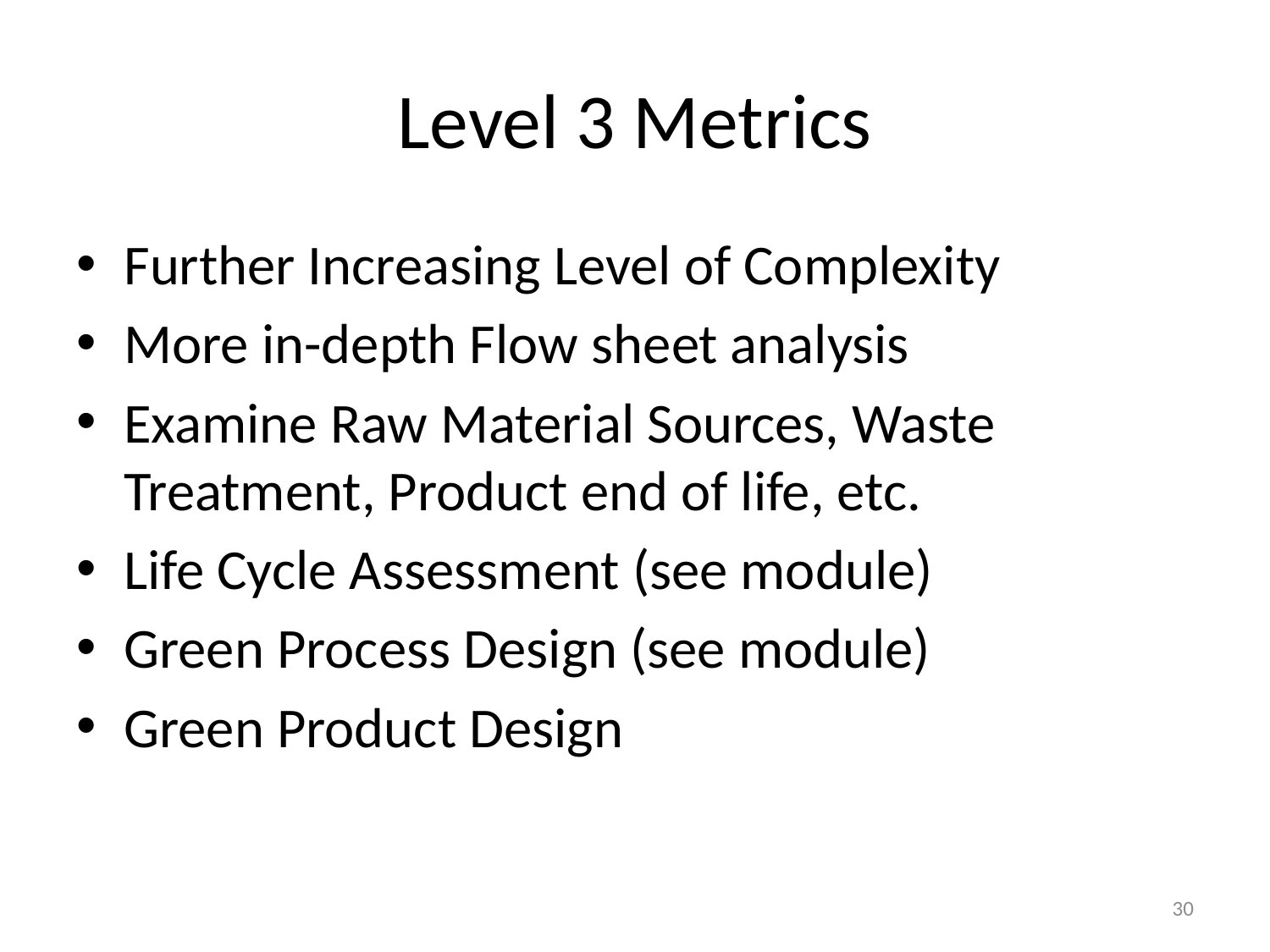

# Level 3 Metrics
Further Increasing Level of Complexity
More in-depth Flow sheet analysis
Examine Raw Material Sources, Waste Treatment, Product end of life, etc.
Life Cycle Assessment (see module)
Green Process Design (see module)
Green Product Design
30